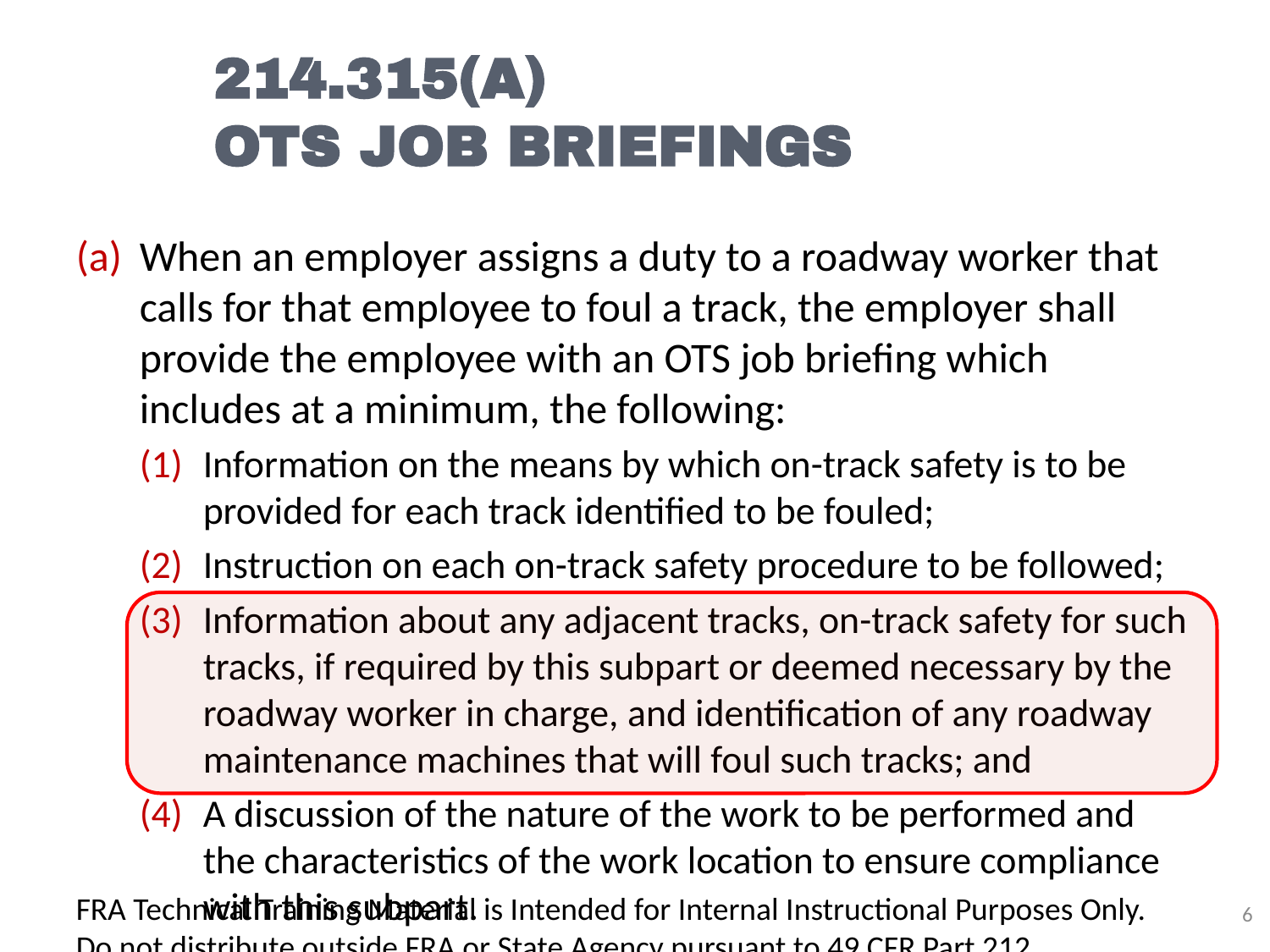

# 214.315(a) OTS Job Briefings
When an employer assigns a duty to a roadway worker that calls for that employee to foul a track, the employer shall provide the employee with an OTS job briefing which includes at a minimum, the following:
Information on the means by which on-track safety is to be provided for each track identified to be fouled;
Instruction on each on-track safety procedure to be followed;
Information about any adjacent tracks, on-track safety for such tracks, if required by this subpart or deemed necessary by the roadway worker in charge, and identification of any roadway maintenance machines that will foul such tracks; and
A discussion of the nature of the work to be performed and the characteristics of the work location to ensure compliance with this subpart.

FRA Technical Training Material is Intended for Internal Instructional Purposes Only.
Do not distribute outside FRA or State Agency pursuant to 49 CFR Part 212.
6